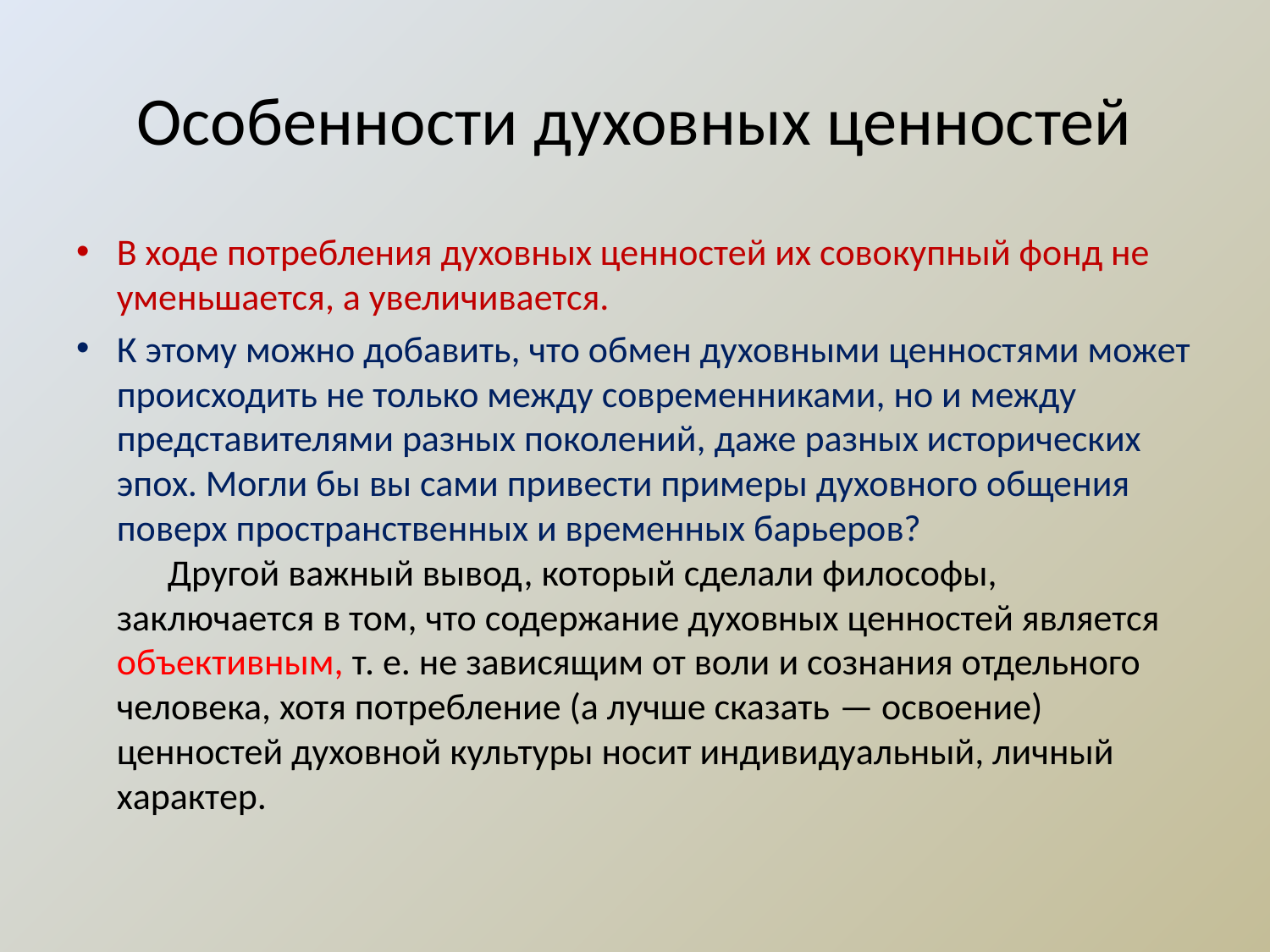

# Особенности духовных ценностей
В ходе потребления духовных ценностей их совокупный фонд не уменьшается, а увеличивается.
К этому можно добавить, что обмен духовными ценностями может происходить не только между современниками, но и между представителями разных поколений, даже разных исторических эпох. Могли бы вы сами привести примеры духовного общения поверх пространственных и временных барьеров?
      Другой важный вывод, который сделали философы, заключается в том, что содержание духовных ценностей является объективным, т. е. не зависящим от воли и сознания отдельного человека, хотя потребление (а лучше сказать — освоение) ценностей духовной культуры носит индивидуальный, личный характер.